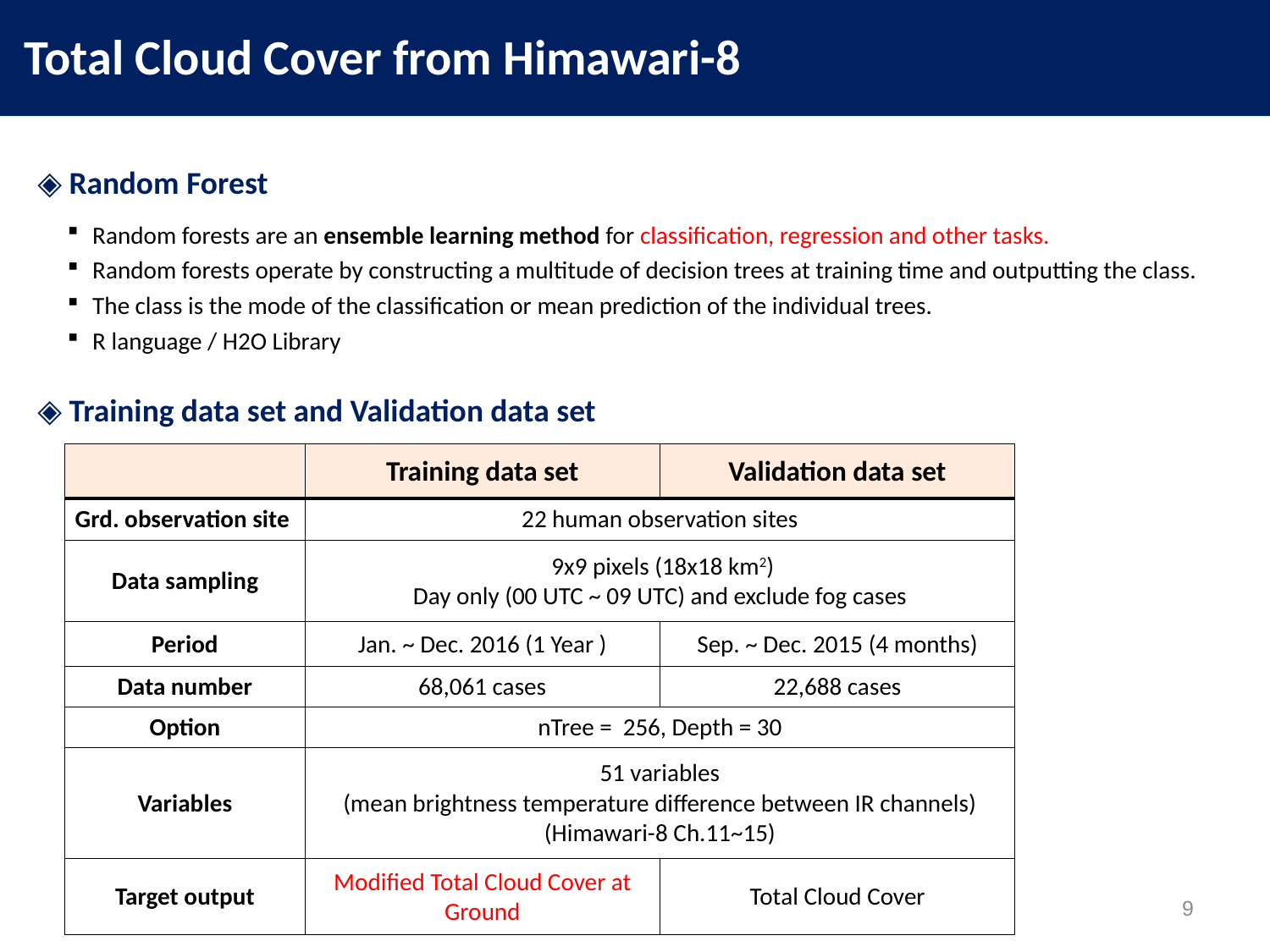

Total Cloud Cover from Himawari-8
◈ Random Forest
Random forests are an ensemble learning method for classification, regression and other tasks.
Random forests operate by constructing a multitude of decision trees at training time and outputting the class.
The class is the mode of the classification or mean prediction of the individual trees.
R language / H2O Library
◈ Training data set and Validation data set
|  | Training data set | Validation data set |
| --- | --- | --- |
| Grd. observation site | 22 human observation sites |  |
| Data sampling | 9x9 pixels (18x18 km2) Day only (00 UTC ~ 09 UTC) and exclude fog cases |  |
| Period | Jan. ~ Dec. 2016 (1 Year ) | Sep. ~ Dec. 2015 (4 months) |
| Data number | 68,061 cases | 22,688 cases |
| Option | nTree = 256, Depth = 30 |  |
| Variables | 51 variables (mean brightness temperature difference between IR channels) (Himawari-8 Ch.11~15) |  |
| Target output | Modified Total Cloud Cover at Ground | Total Cloud Cover |
9